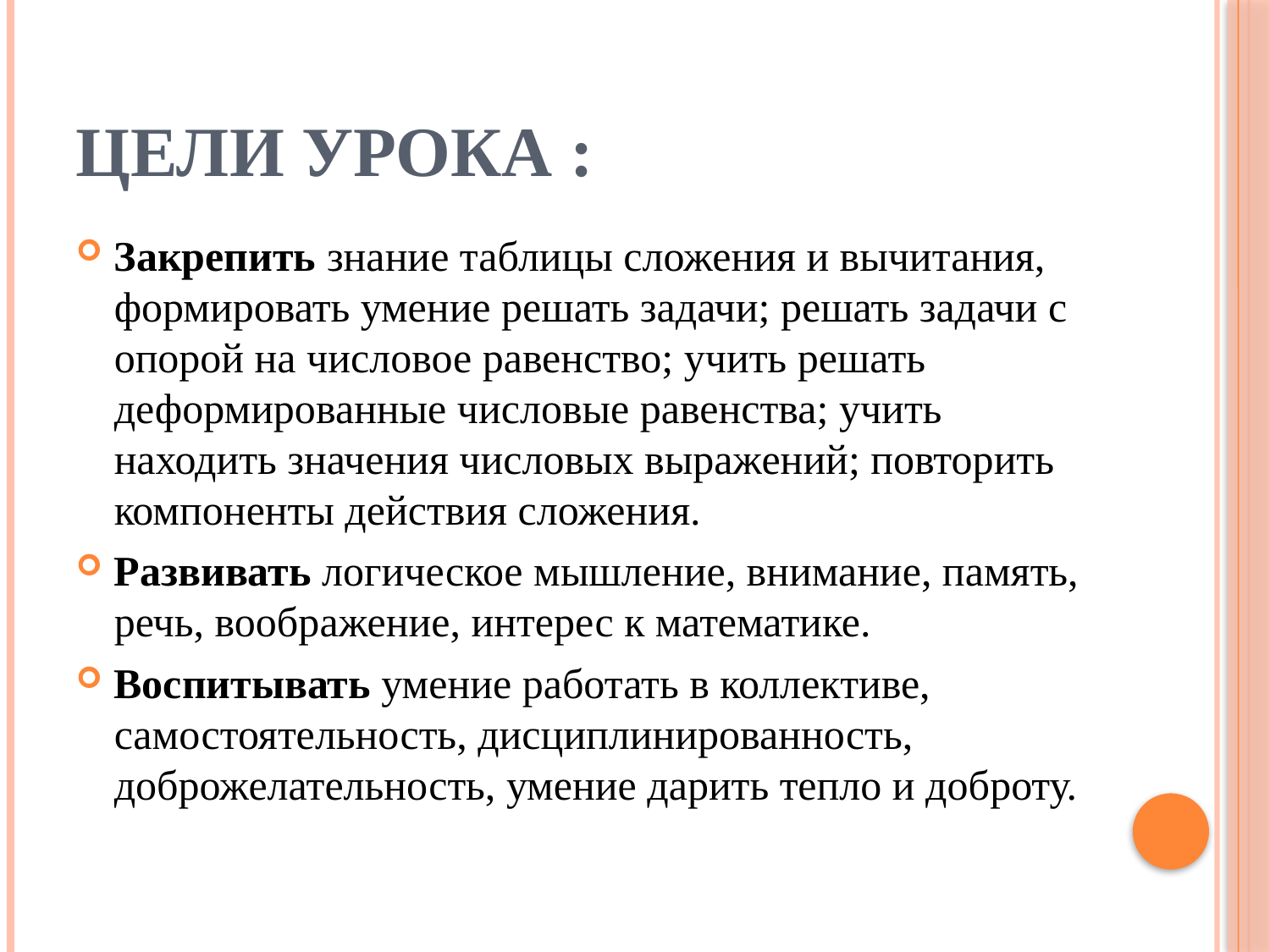

# Цели урока :
Закрепить знание таблицы сложения и вычитания, формировать умение решать задачи; решать задачи с опорой на числовое равенство; учить решать деформированные числовые равенства; учить находить значения числовых выражений; повторить компоненты действия сложения.
Развивать логическое мышление, внимание, память, речь, воображение, интерес к математике.
Воспитывать умение работать в коллективе, самостоятельность, дисциплинированность, доброжелательность, умение дарить тепло и доброту.